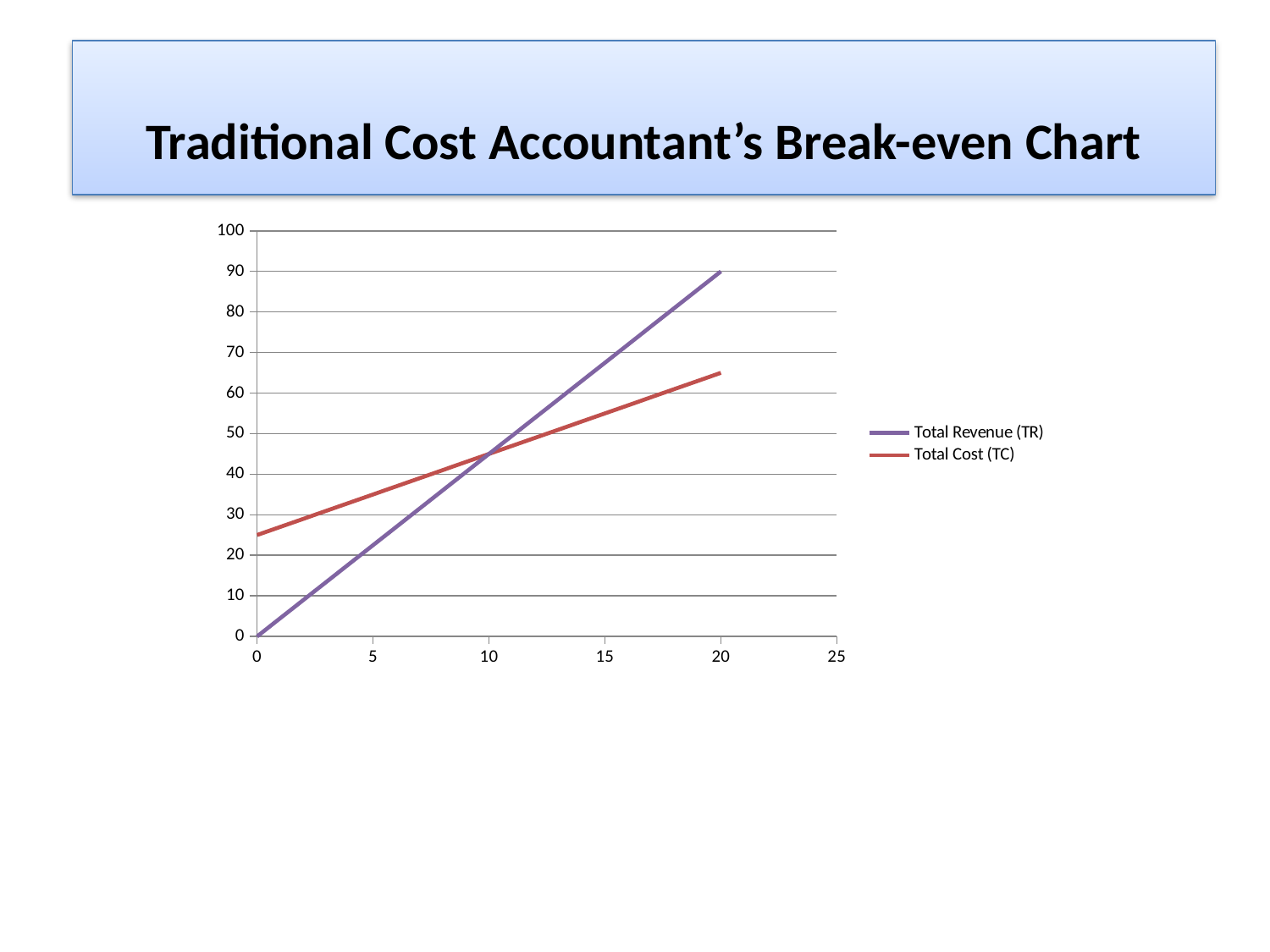

# Traditional Cost Accountant’s Break-even Chart

Traditional Cost Accountant’s Break-even Chart

### Chart

| Category |  |  |
|---|---|---|